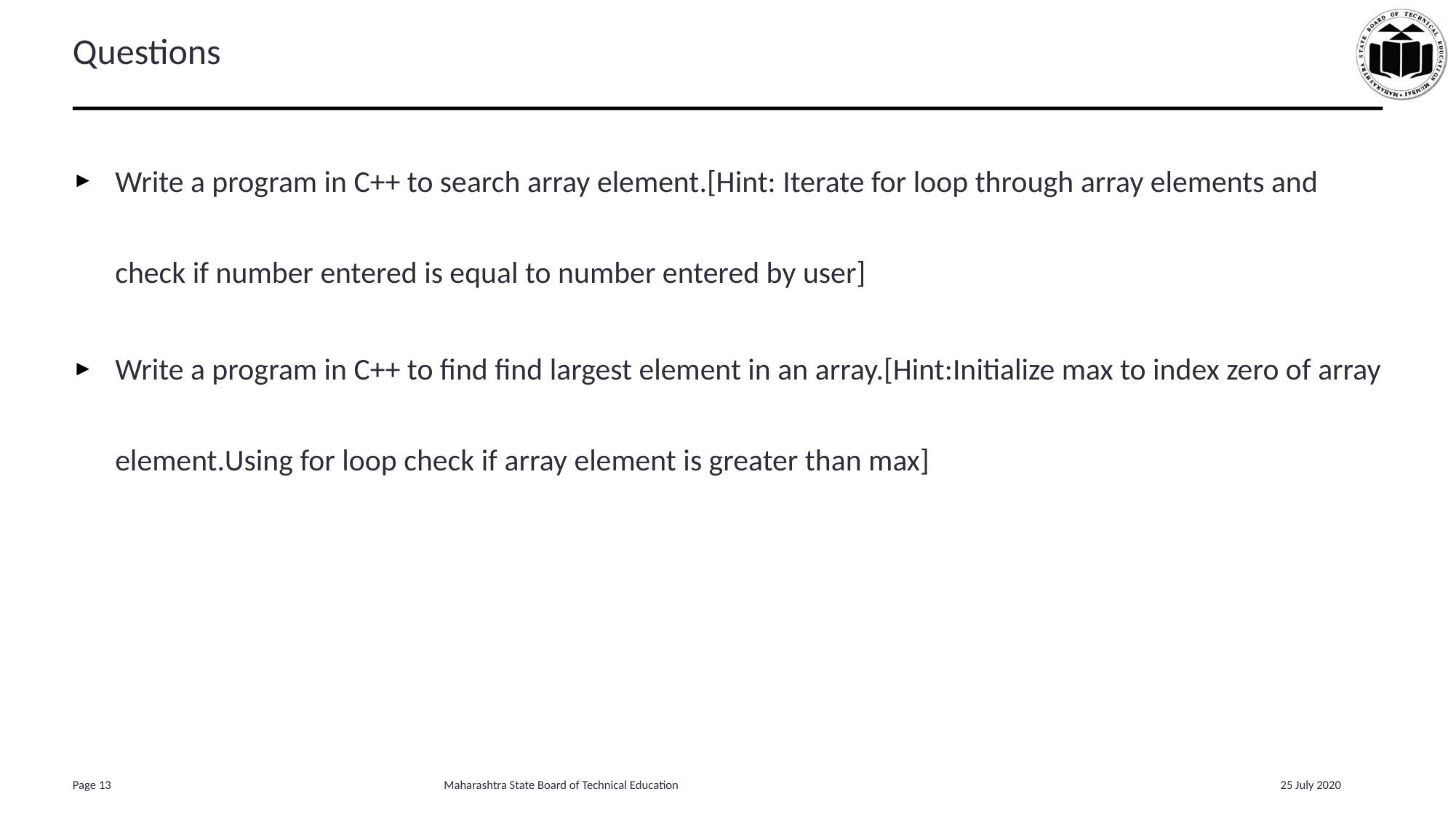

# Questions
Write a program in C++ to search array element.[Hint: Iterate for loop through array elements and check if number entered is equal to number entered by user]
Write a program in C++ to find find largest element in an array.[Hint:Initialize max to index zero of array element.Using for loop check if array element is greater than max]